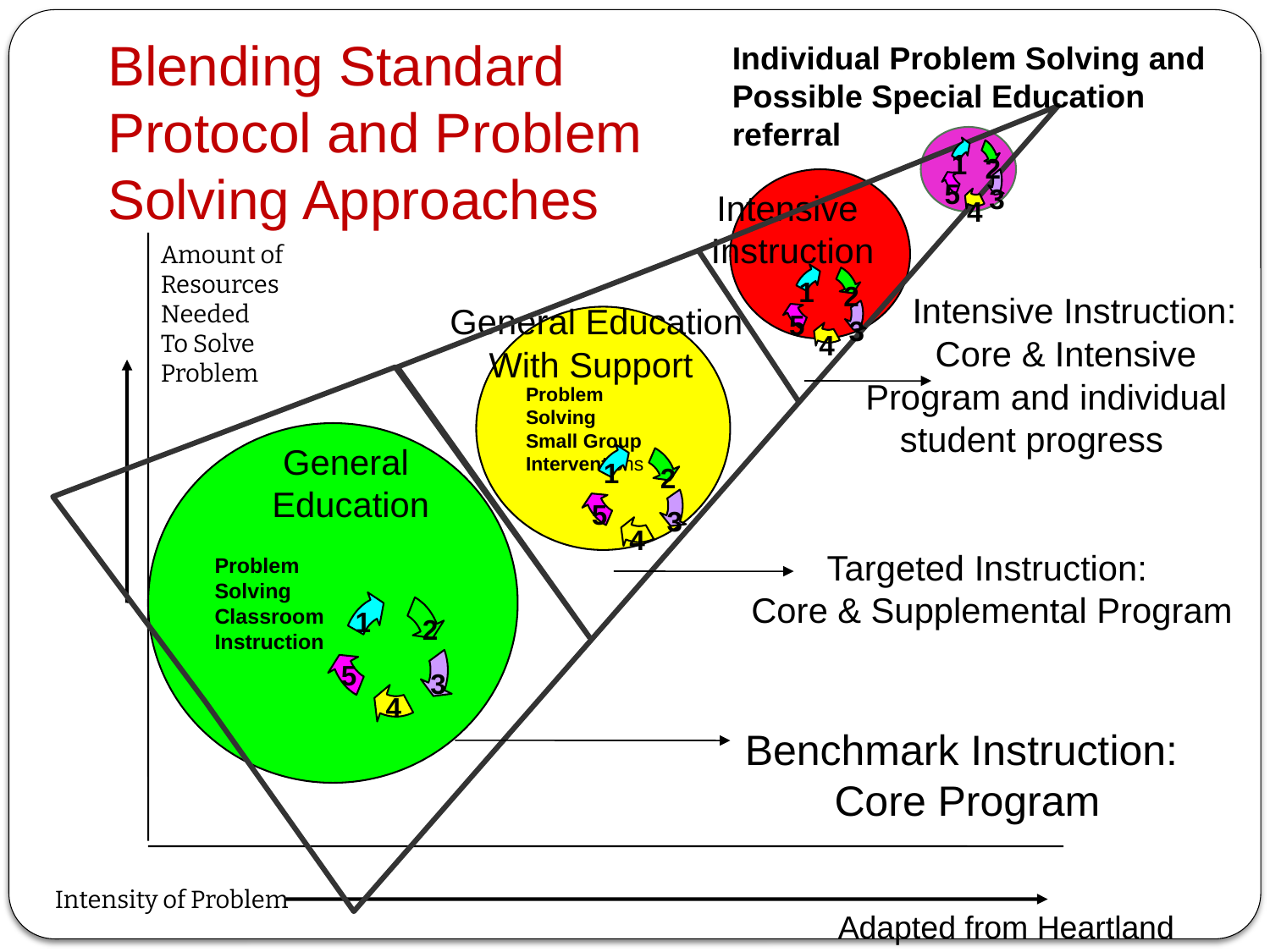

# Blending Standard Protocol and Problem Solving Approaches
Individual Problem Solving and
Possible Special Education referral

1
2
5
3
4

Intensive
Instruction

Amount of
Resources
Needed
To Solve
Problem

1
2
5
3
4
        Intensive Instruction:
        Core & Intensive
    Program and individual
student progress
 General Education
With Support

Problem
Solving
Small Group
Interventions

Problem
Solving
Classroom
Instruction
General
Education

1
2
5
3
4
Targeted Instruction:
Core & Supplemental Program

1
2
5
3
4
Benchmark Instruction:
Core Program

Intensity of Problem

Adapted from Heartland